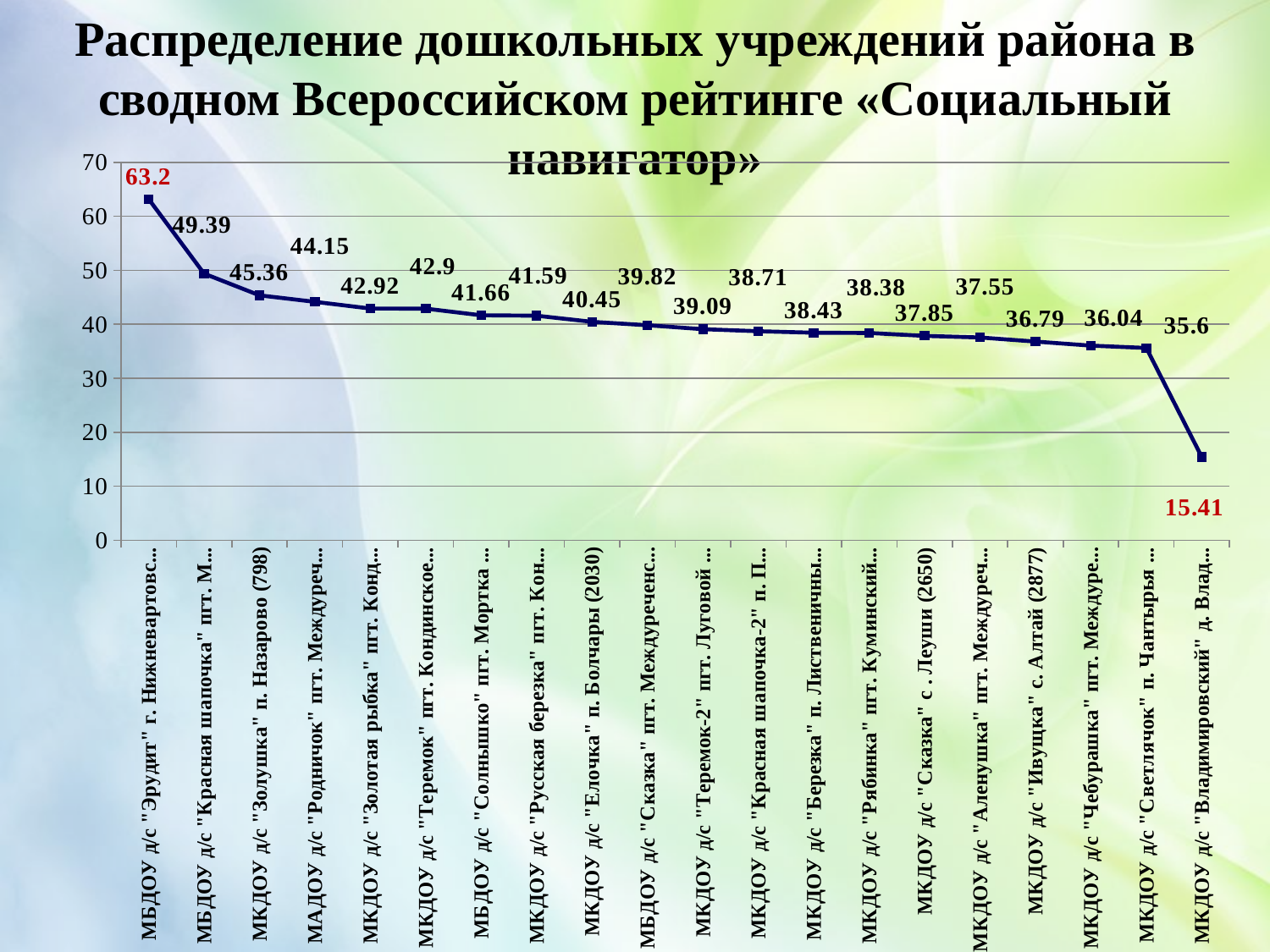

Распределение дошкольных учреждений района в сводном Всероссийском рейтинге «Социальный навигатор»

### Chart

| Category | Итоговый рейтинг |
|---|---|
| МБДОУ д/с "Эрудит" г. Нижневартовск (1) | 63.2 |
| МБДОУ д/с "Красная шапочка" пгт. Междуреченский (223) | 49.39 |
| МКДОУ д/с "Золушка" п. Назарово (798) | 45.36 |
| МАДОУ д/с "Родничок" пгт. Междуреченский (1068) | 44.15 |
| МКДОУ д/с "Золотая рыбка" пгт. Кондинское (1373) | 42.92 |
| МКДОУ д/с "Теремок" пгт. Кондинское (1377) | 42.9 |
| МБДОУ д/с "Солнышко" пгт. Мортка (1702) | 41.660000000000004 |
| МКДОУ д/с "Русская березка" пгт. Кондинское (1724) | 41.59 |
| МКДОУ д/с "Елочка" п. Болчары (2030) | 40.449999999999996 |
| МБДОУ д/с "Сказка" пгт. Междуреченский (2196)  | 39.82 |
| МКДОУ д/с "Теремок-2" пгт. Луговой (2364) | 39.09 |
| МКДОУ д/с "Красная шапочка-2" п. Половинка (2445) | 38.71 |
| МКДОУ д/с "Березка" п. Лиственичный (2503) | 38.43 |
| МКДОУ д/с "Рябинка" пгт. Куминский (2518) | 38.379999999999995 |
| МКДОУ д/с "Сказка" с . Леуши (2650) | 37.849999999999994 |
| МКДОУ д/с "Аленушка" пгт. Междуреченский (2724) | 37.550000000000004 |
| МКДОУ д/с "Ивущка" с. Алтай (2877) | 36.790000000000006 |
| МКДОУ д/с "Чебурашка" пгт. Междуреченский (3003) | 36.04 |
| МКДОУ д/с "Светлячок" п. Чантырья (2094) | 35.6 |
| МКДОУ д/с "Владимировский" д. Владимировка Красноярский край (3969) | 15.41 |